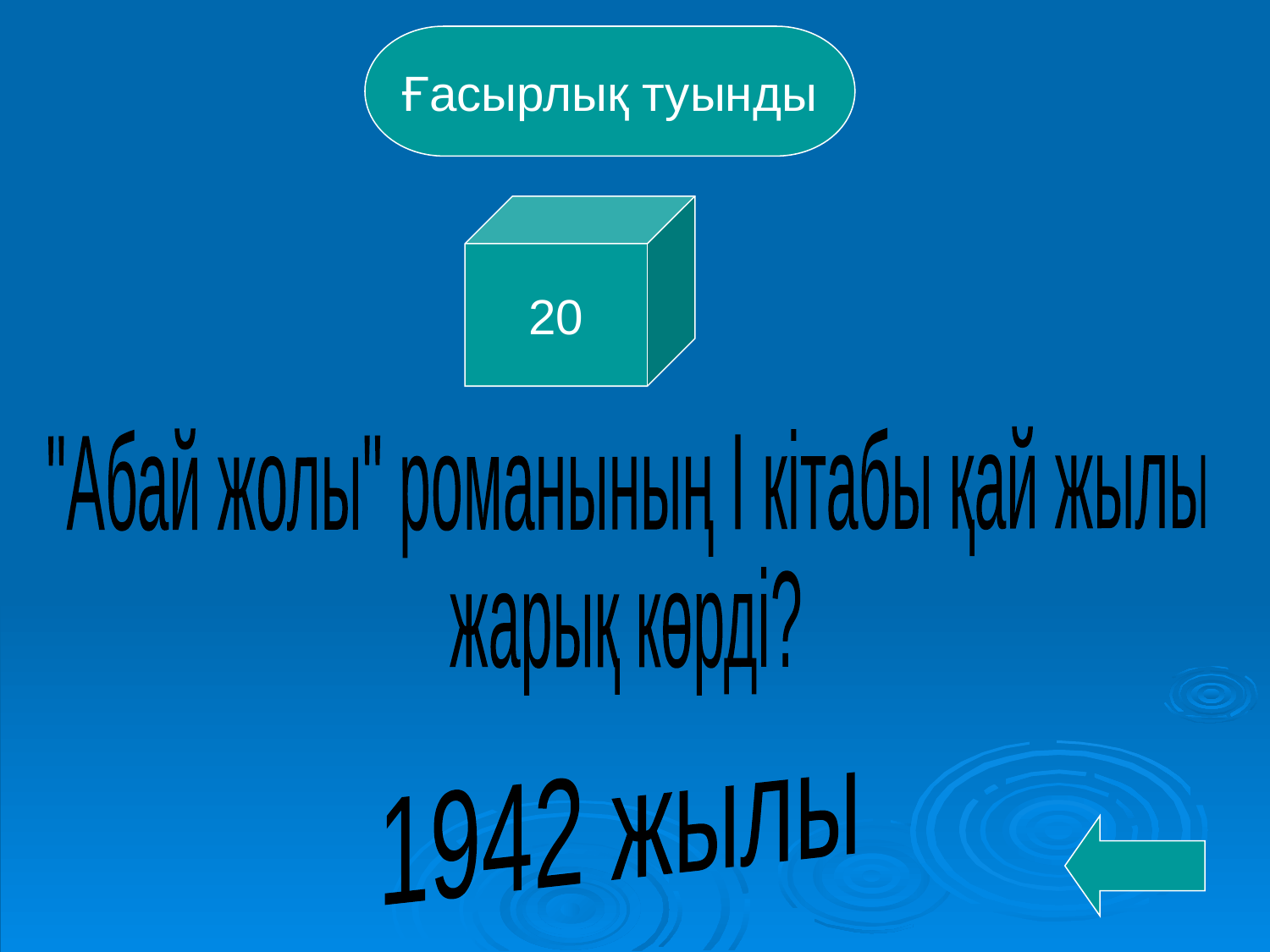

Ғасырлық туынды
20
"Абай жолы" романының І кітабы қай жылы
жарық көрді?
1942 жылы